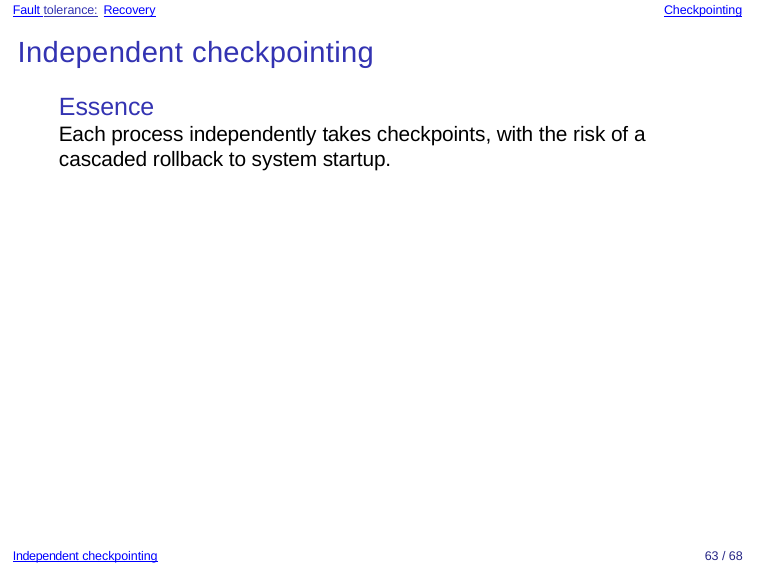

Fault tolerance: Recovery
Checkpointing
Independent checkpointing
Essence
Each process independently takes checkpoints, with the risk of a  cascaded rollback to system startup.
Independent checkpointing
63 / 68